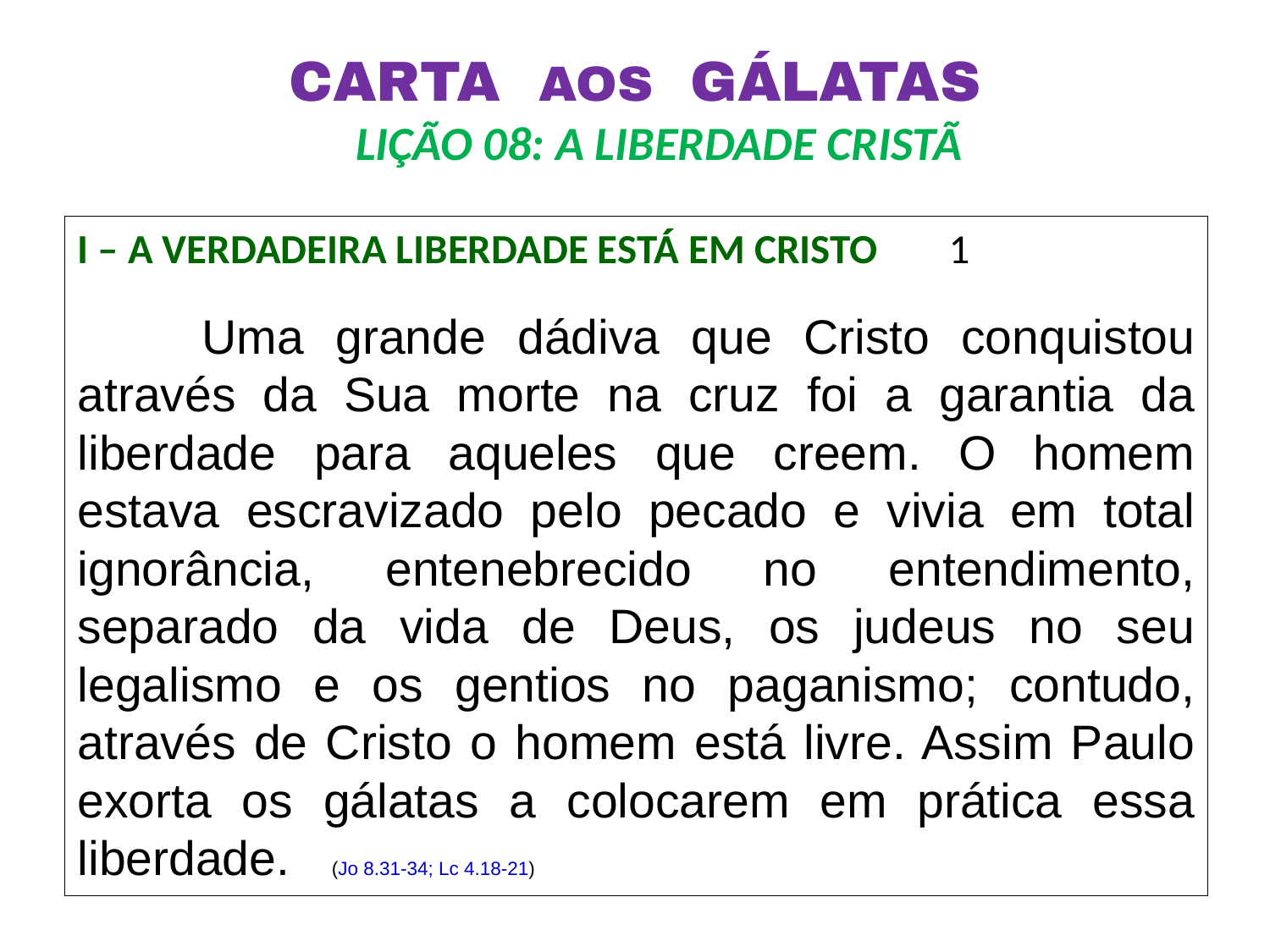

# CARTA  AOS  GÁLATAS LIÇÃO 08: A LIBERDADE CRISTÃ
I – A VERDADEIRA LIBERDADE ESTÁ EM CRISTO		1

	Uma grande dádiva que Cristo conquistou através da Sua morte na cruz foi a garantia da liberdade para aqueles que creem. O homem estava escravizado pelo pecado e vivia em total ignorância, entenebrecido no entendimento, separado da vida de Deus, os judeus no seu legalismo e os gentios no paganismo; contudo, através de Cristo o homem está livre. Assim Paulo exorta os gálatas a colocarem em prática essa liberdade.		 (Jo 8.31-34; Lc 4.18-21)